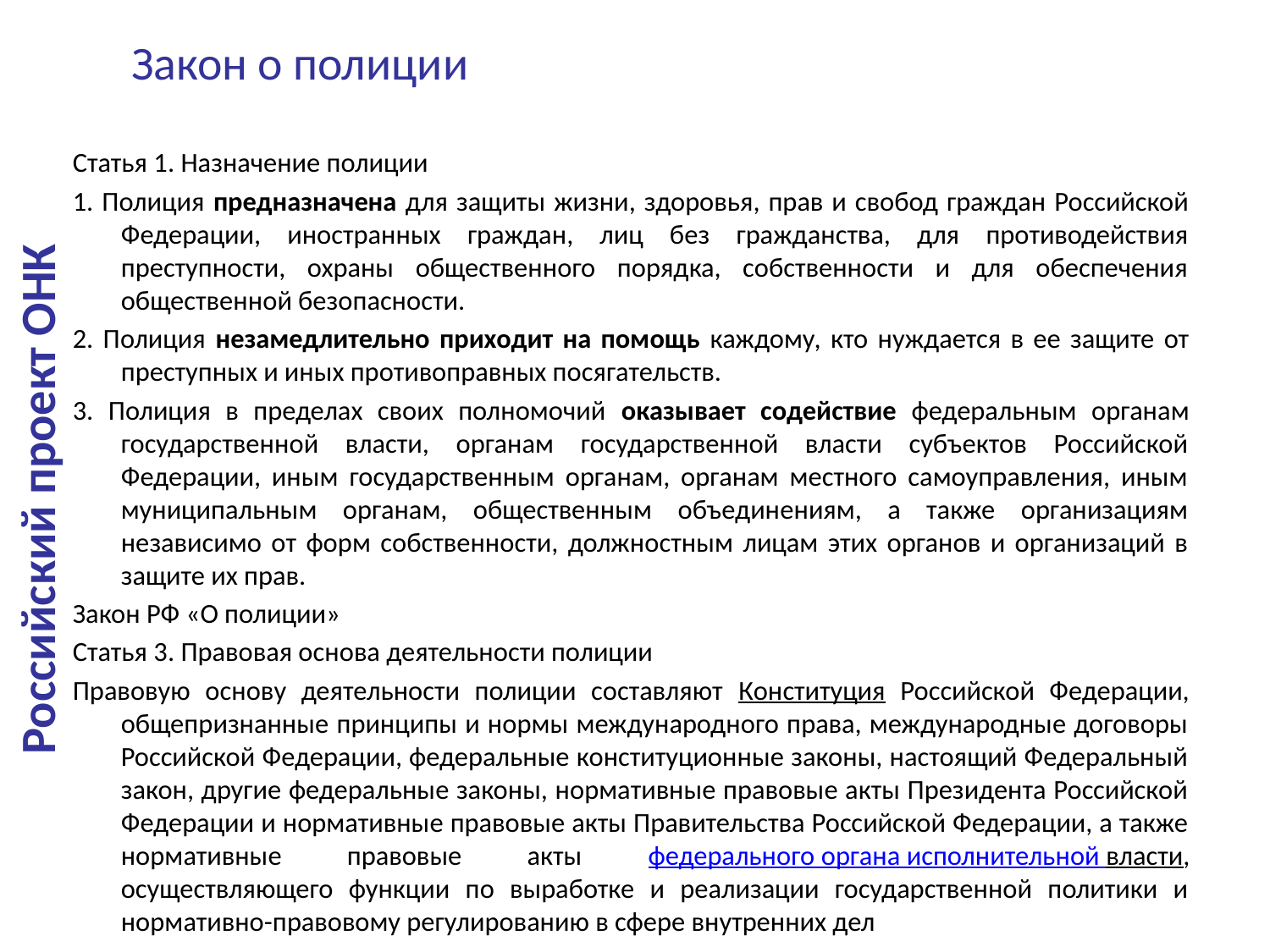

# Закон о полиции
Статья 1. Назначение полиции
1. Полиция предназначена для защиты жизни, здоровья, прав и свобод граждан Российской Федерации, иностранных граждан, лиц без гражданства, для противодействия преступности, охраны общественного порядка, собственности и для обеспечения общественной безопасности.
2. Полиция незамедлительно приходит на помощь каждому, кто нуждается в ее защите от преступных и иных противоправных посягательств.
3. Полиция в пределах своих полномочий оказывает содействие федеральным органам государственной власти, органам государственной власти субъектов Российской Федерации, иным государственным органам, органам местного самоуправления, иным муниципальным органам, общественным объединениям, а также организациям независимо от форм собственности, должностным лицам этих органов и организаций в защите их прав.
Закон РФ «О полиции»
Статья 3. Правовая основа деятельности полиции
Правовую основу деятельности полиции составляют Конституция Российской Федерации, общепризнанные принципы и нормы международного права, международные договоры Российской Федерации, федеральные конституционные законы, настоящий Федеральный закон, другие федеральные законы, нормативные правовые акты Президента Российской Федерации и нормативные правовые акты Правительства Российской Федерации, а также нормативные правовые акты федерального органа исполнительной власти, осуществляющего функции по выработке и реализации государственной политики и нормативно-правовому регулированию в сфере внутренних дел

Российский проект ОНК